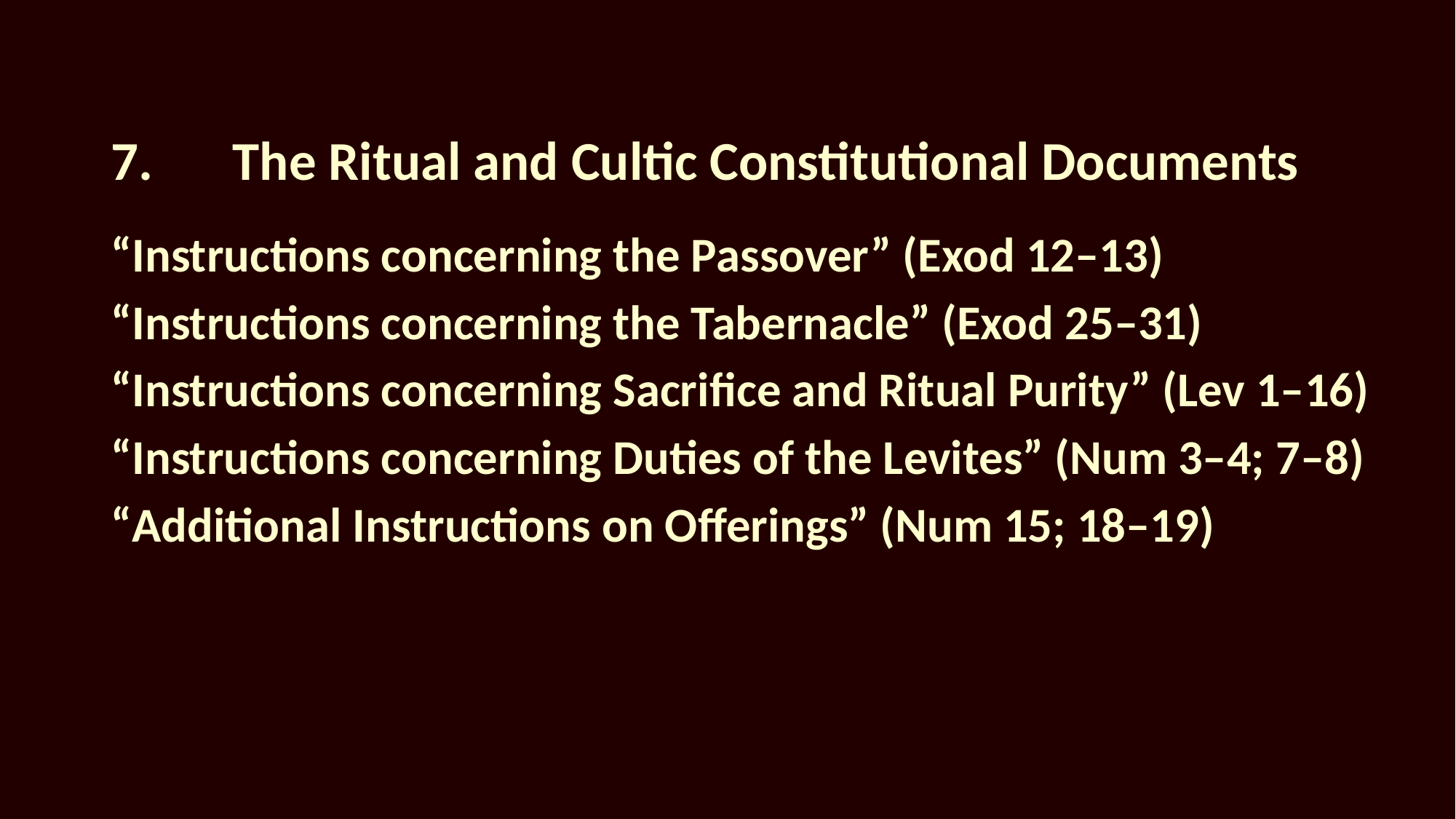

# 7.	 The Ritual and Cultic Constitutional Documents
“Instructions concerning the Passover” (Exod 12–13)
“Instructions concerning the Tabernacle” (Exod 25–31)
“Instructions concerning Sacrifice and Ritual Purity” (Lev 1–16)
“Instructions concerning Duties of the Levites” (Num 3–4; 7–8)
“Additional Instructions on Offerings” (Num 15; 18–19)